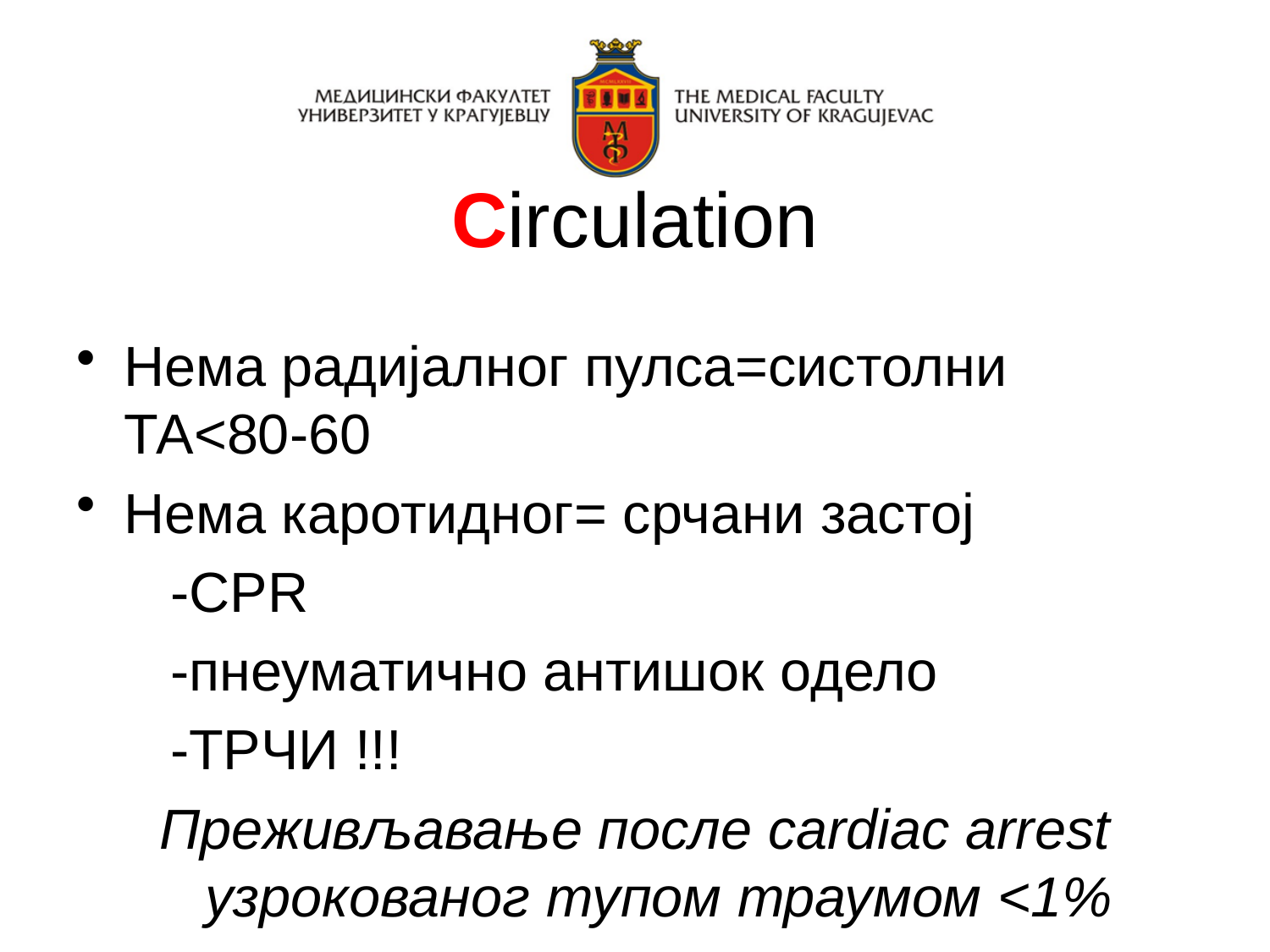

# Circulation
Нема радијалног пулса=систолни ТА<80-60
Нема каротидног= срчани застој
      -CPR
      -пнеуматично антишок одело
      -ТРЧИ !!!
Преживљавање после cardiac arrest узрокованог тупом траумом <1%